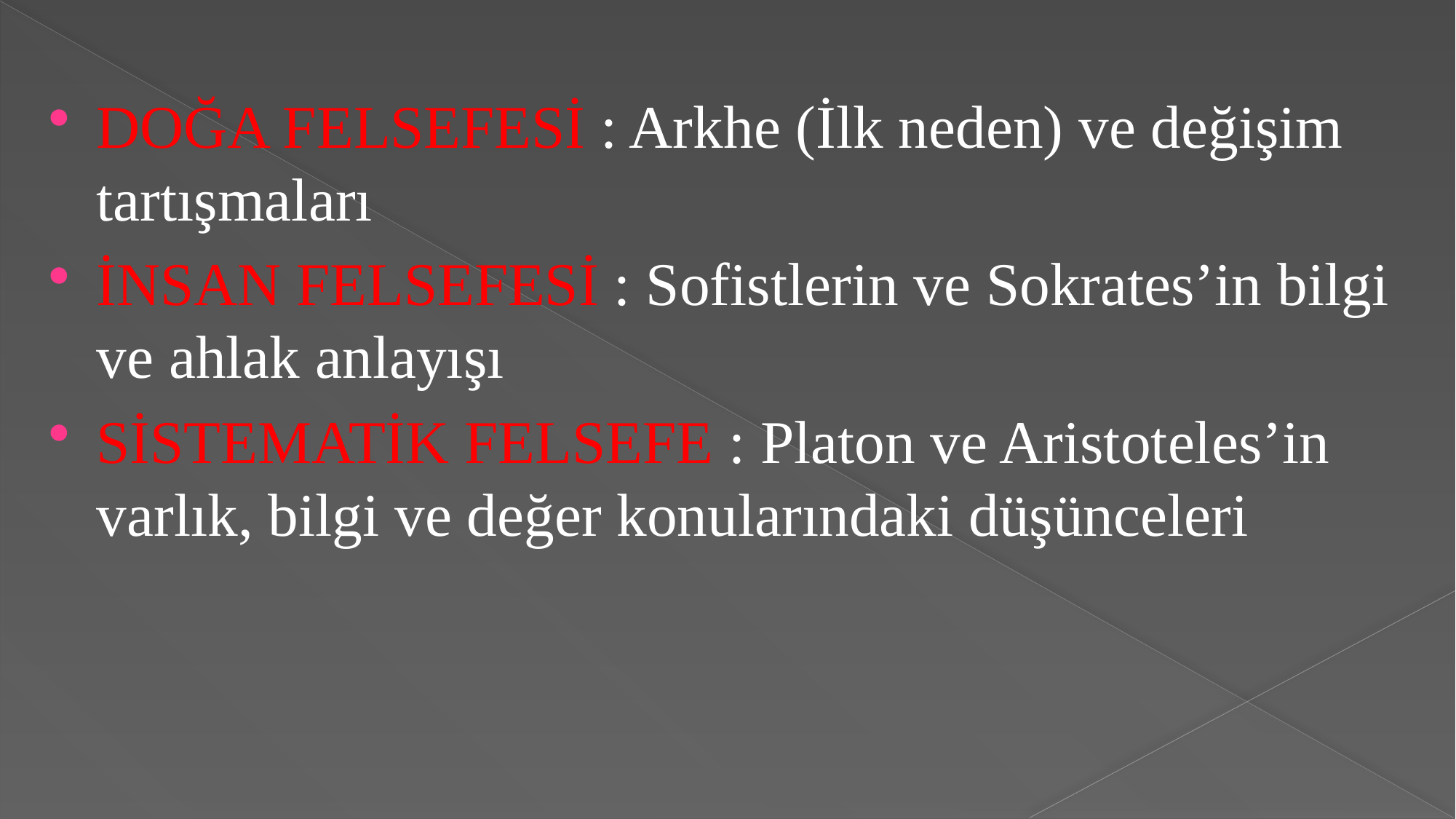

DOĞA FELSEFESİ : Arkhe (İlk neden) ve değişim tartışmaları
İNSAN FELSEFESİ : Sofistlerin ve Sokrates’in bilgi ve ahlak anlayışı
SİSTEMATİK FELSEFE : Platon ve Aristoteles’in varlık, bilgi ve değer konularındaki düşünceleri